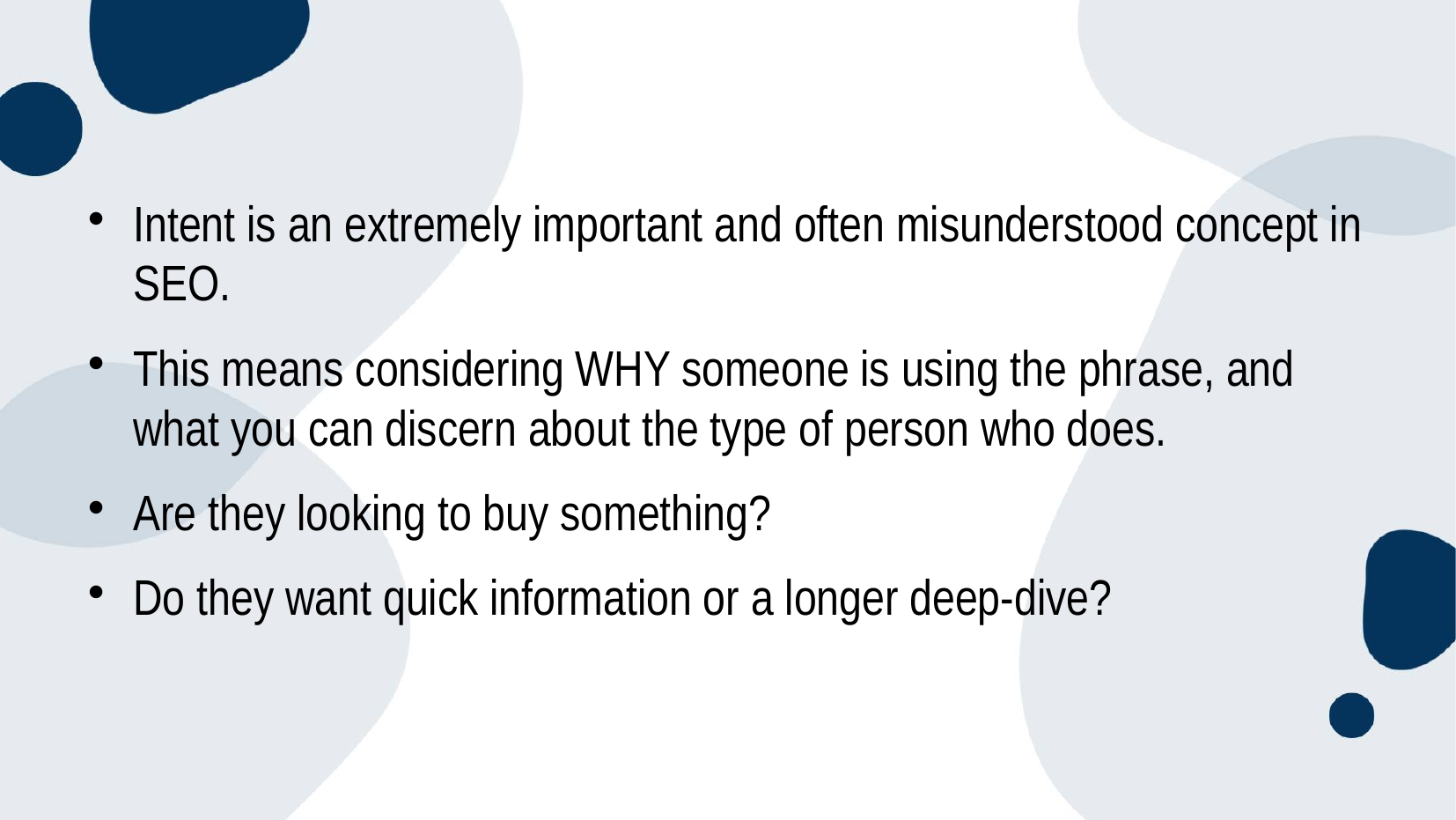

Intent is an extremely important and often misunderstood concept in SEO.
This means considering WHY someone is using the phrase, and what you can discern about the type of person who does.
Are they looking to buy something?
Do they want quick information or a longer deep-dive?